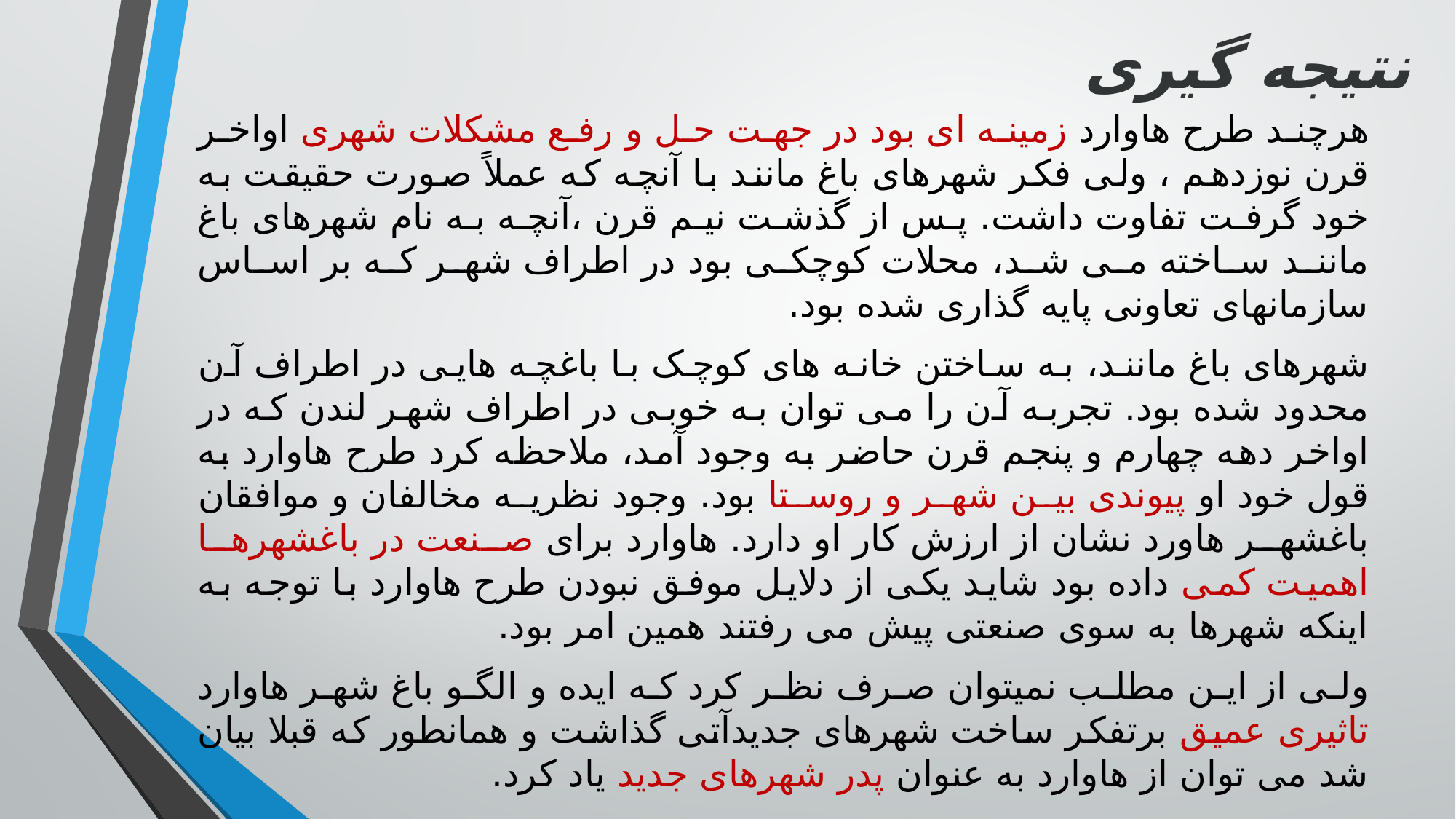

# نتیجه گیری
هرچند طرح هاوارد زمینه ای بود در جهت حل و رفع مشکلات شهری اواخر قرن نوزدهم ، ولی فکر شهرهای باغ مانند با آنچه که عملاً صورت حقیقت به خود گرفت تفاوت داشت. پس از گذشت نیم قرن ،آنچه به نام شهرهای باغ مانند ساخته می شد، محلات کوچکی بود در اطراف شهر که بر اساس سازمانهای تعاونی پایه گذاری شده بود.
شهرهای باغ مانند، به ساختن خانه های کوچک با باغچه هایی در اطراف آن محدود شده بود. تجربه آن را می توان به خوبی در اطراف شهر لندن که در اواخر دهه چهارم و پنجم قرن حاضر به وجود آمد، ملاحظه کرد طرح هاوارد به قول خود او پیوندی بین شهر و روستا بود. وجود نظریه مخالفان و موافقان باغشهر هاورد نشان از ارزش کار او دارد. هاوارد برای صنعت در باغشهرها اهمیت کمی داده بود شاید یکی از دلایل موفق نبودن طرح هاوارد با توجه به اینکه شهرها به سوی صنعتی پیش می رفتند همین امر بود.
ولی از این مطلب نمیتوان صرف نظر کرد که ایده و الگو باغ شهر هاوارد تاثیری عمیق برتفکر ساخت شهرهای جدیدآتی گذاشت و همانطور که قبلا بیان شد می توان از هاوارد به عنوان پدر شهرهای جدید یاد کرد.